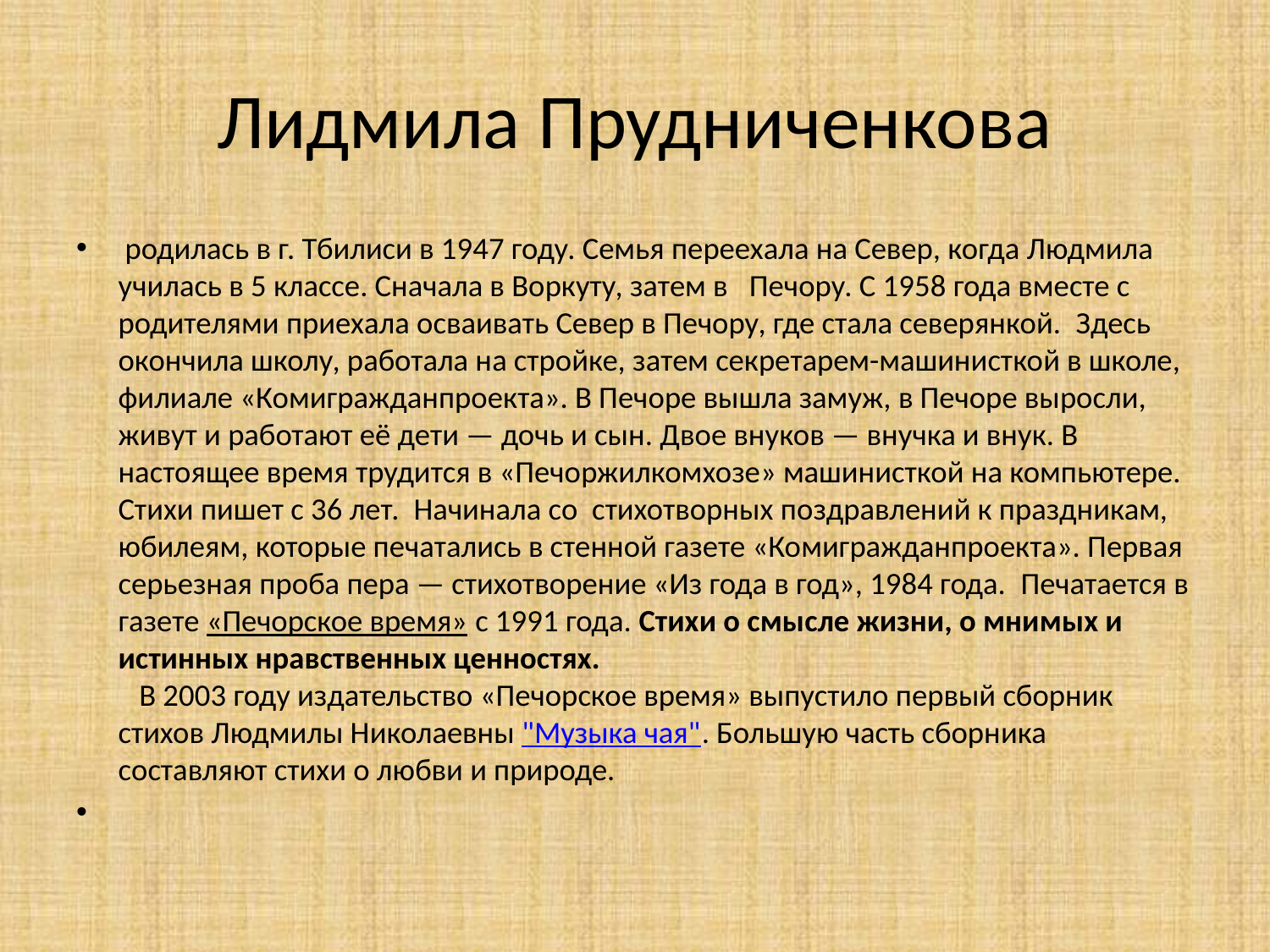

# Лидмила Прудниченкова
 родилась в г. Тбилиси в 1947 году. Семья переехала на Север, когда Людмила училась в 5 классе. Сначала в Воркуту, затем в   Печору. С 1958 года вместе с родителями приехала осваивать Север в Печору, где стала северянкой.  Здесь окончила школу, работала на стройке, затем секретарем-машинисткой в школе, филиале «Комигражданпроекта». В Печоре вышла замуж, в Печоре выросли, живут и работают её дети — дочь и сын. Двое внуков — внучка и внук. В настоящее время трудится в «Печоржилкомхозе» машинисткой на компьютере. Стихи пишет с 36 лет.  Начинала со  стихотворных поздравлений к праздникам, юбилеям, которые печатались в стенной газете «Комигражданпроекта». Первая серьезная проба пера — стихотворение «Из года в год», 1984 года.  Печатается в газете «Печорское время» с 1991 года. Стихи о смысле жизни, о мнимых и истинных нравственных ценностях. 
   В 2003 году издательство «Печорское время» выпустило первый сборник стихов Людмилы Николаевны "Музыка чая". Большую часть сборника составляют стихи о любви и природе.